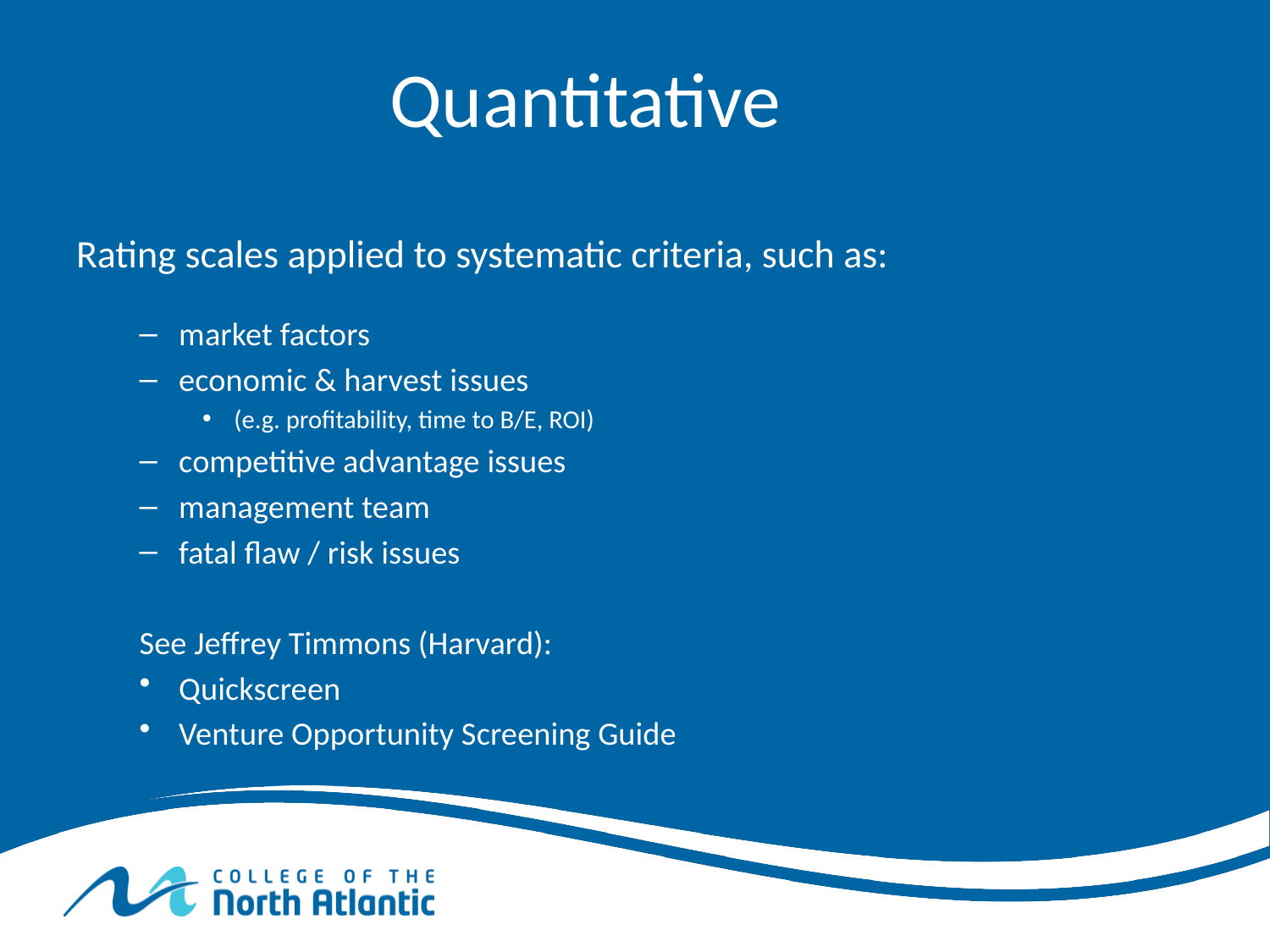

# Quantitative
Rating scales applied to systematic criteria, such as:

market factors
economic & harvest issues
(e.g. profitability, time to B/E, ROI)
competitive advantage issues
management team
fatal flaw / risk issues

See Jeffrey Timmons (Harvard):
	Quickscreen
Venture Opportunity Screening Guide